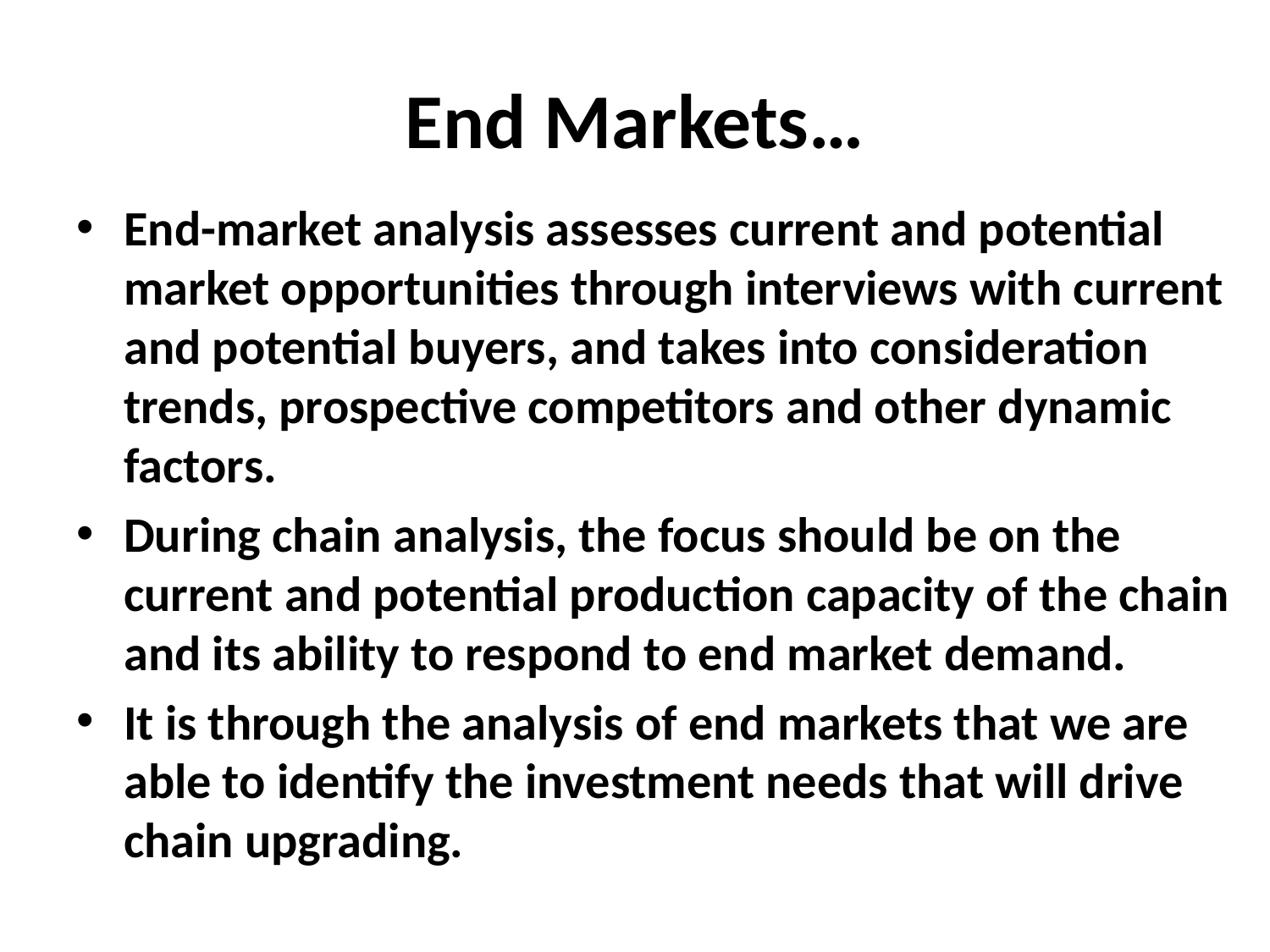

# End Markets…
End-market analysis assesses current and potential market opportunities through interviews with current and potential buyers, and takes into consideration trends, prospective competitors and other dynamic factors.
During chain analysis, the focus should be on the current and potential production capacity of the chain and its ability to respond to end market demand.
It is through the analysis of end markets that we are able to identify the investment needs that will drive chain upgrading.